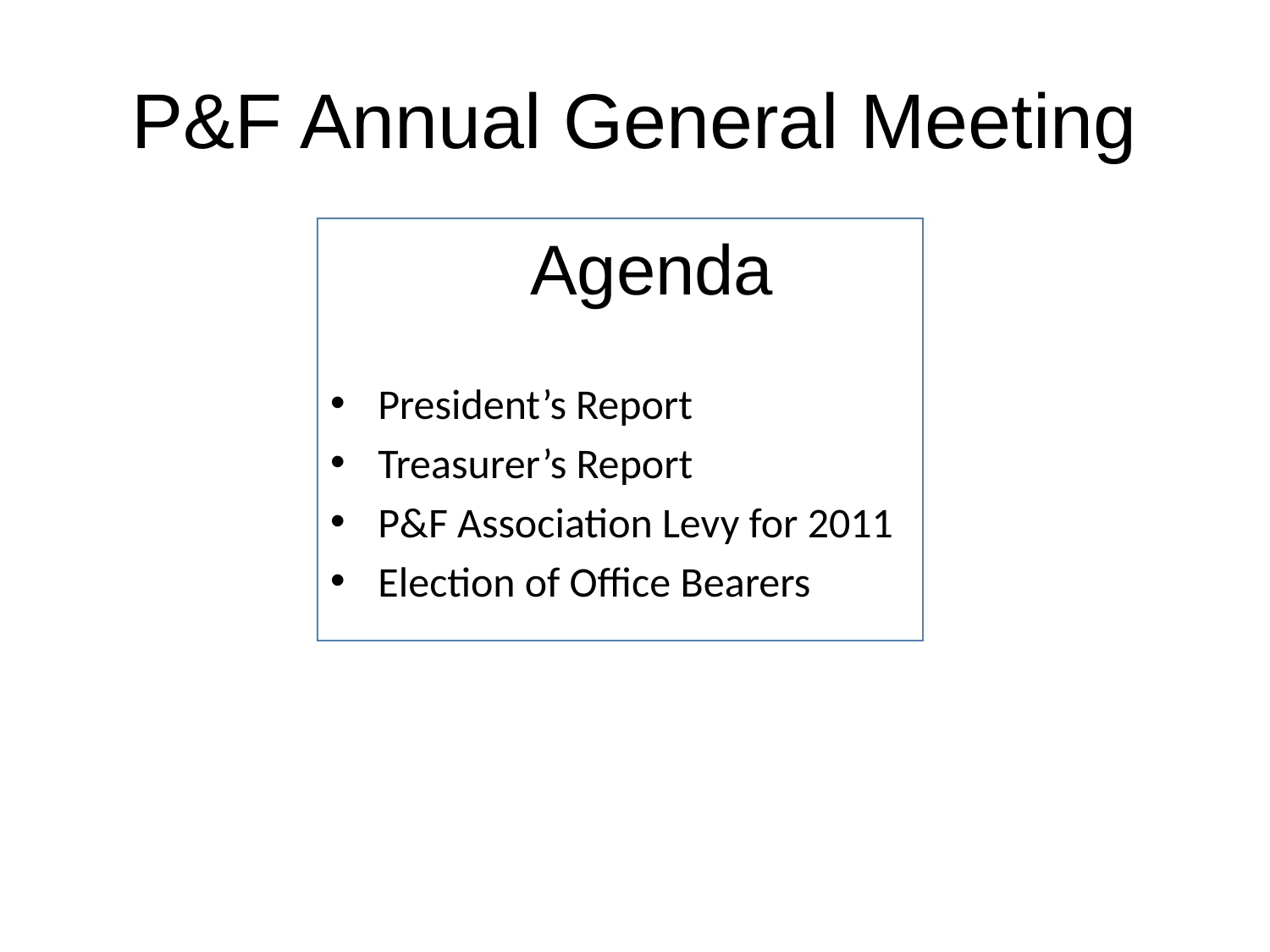

# P&F Annual General Meeting
Agenda

President’s Report
Treasurer’s Report
P&F Association Levy for 2011
Election of Office Bearers